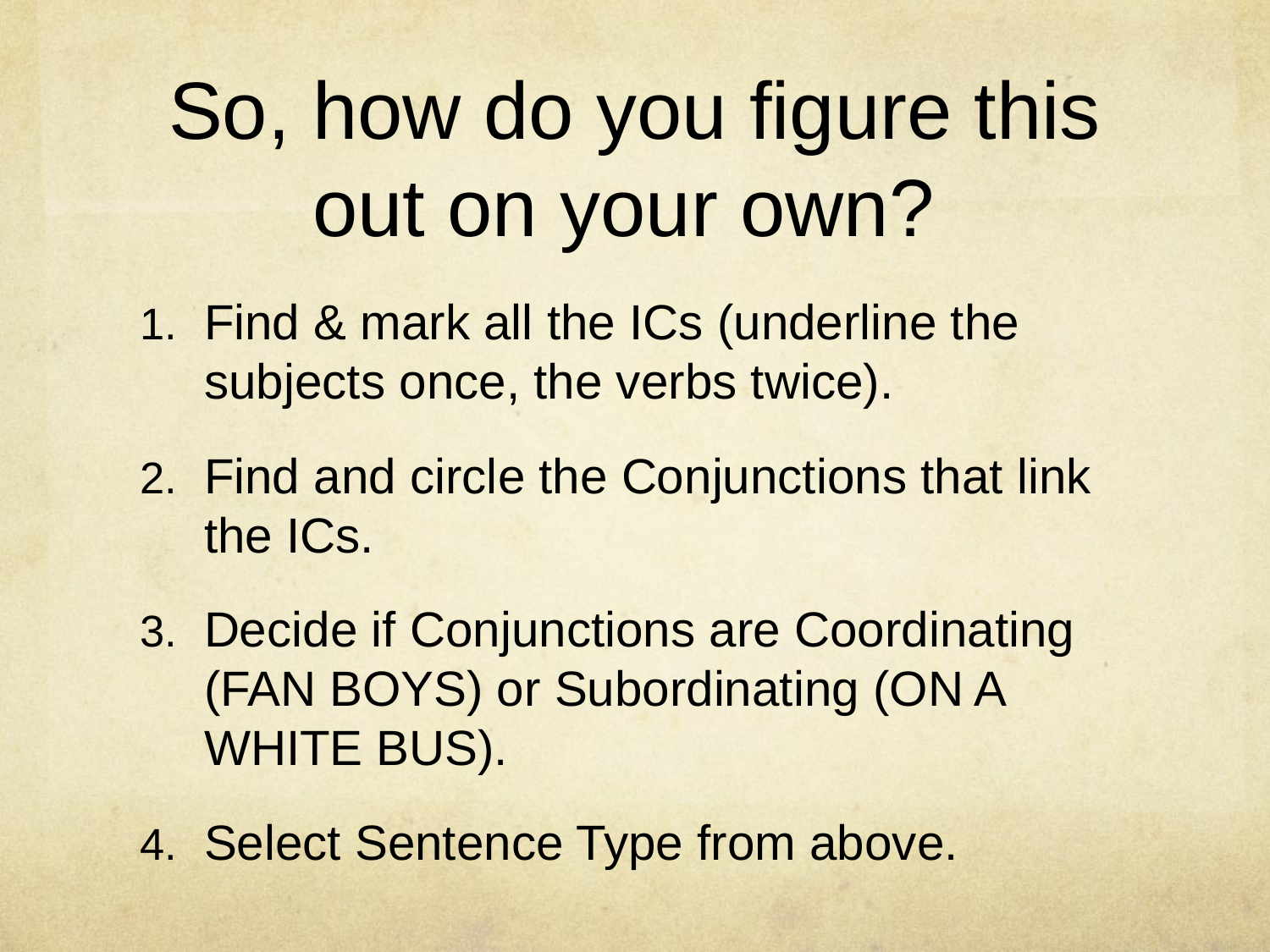

# So, how do you figure this out on your own?
Find & mark all the ICs (underline the subjects once, the verbs twice).
Find and circle the Conjunctions that link the ICs.
Decide if Conjunctions are Coordinating (FAN BOYS) or Subordinating (ON A WHITE BUS).
Select Sentence Type from above.